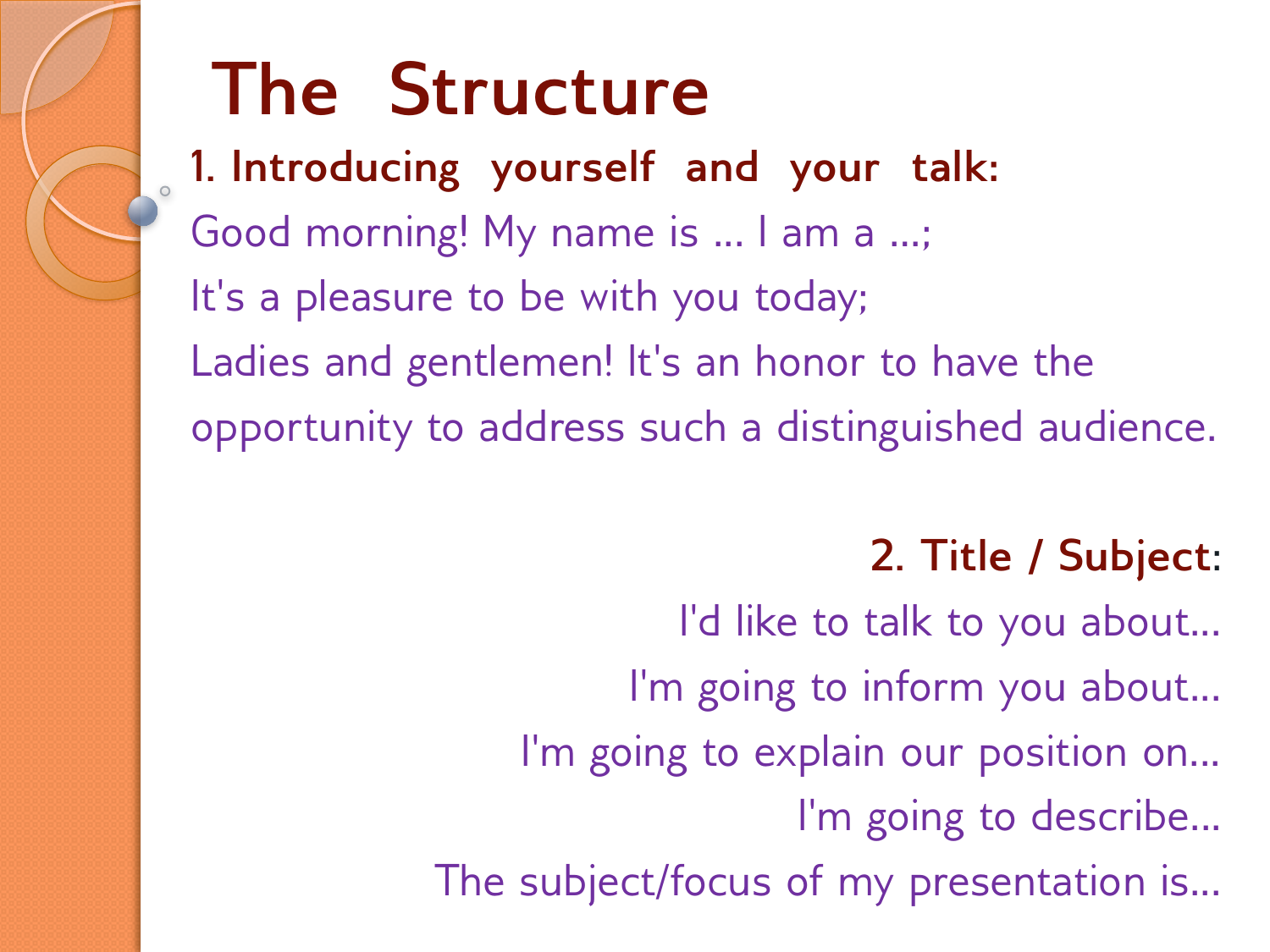

# The  Structure
1. Introducing  yourself  and  your  talk:
Good morning! My name is ... I am a …;
It's a pleasure to be with you today;
Ladies and gentlemen! It's an honor to have the
opportunity to address such a distinguished audience.

2. Title / Subject:
I'd like to talk to you about...
I'm going to inform you about...
I'm going to explain our position on...
I'm going to describe...
The subject/focus of my presentation is...